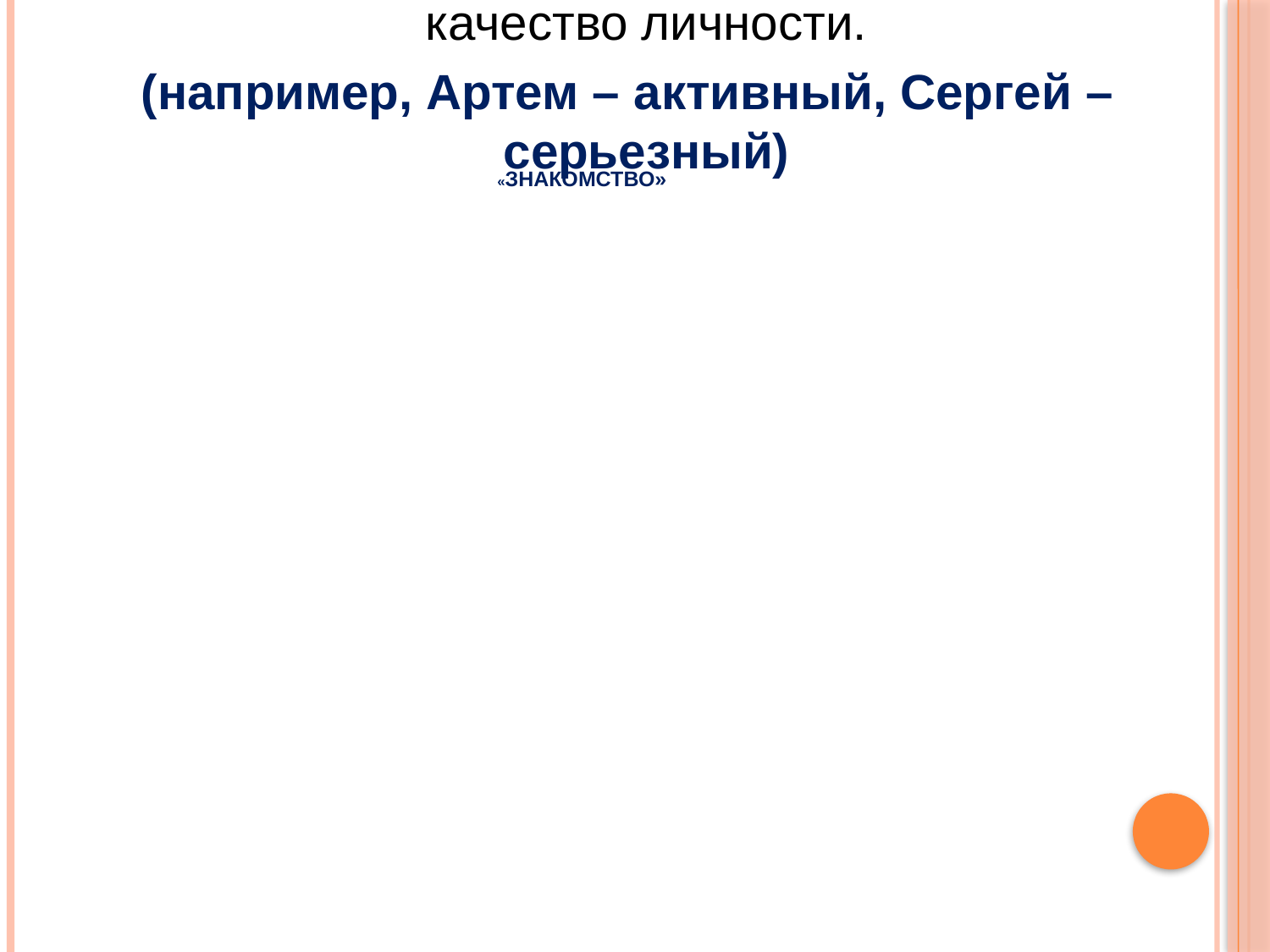

Все участники называют свое имя и прилагательное, которое характеризует качество личности.
(например, Артем – активный, Сергей – серьезный)
# «Знакомство»